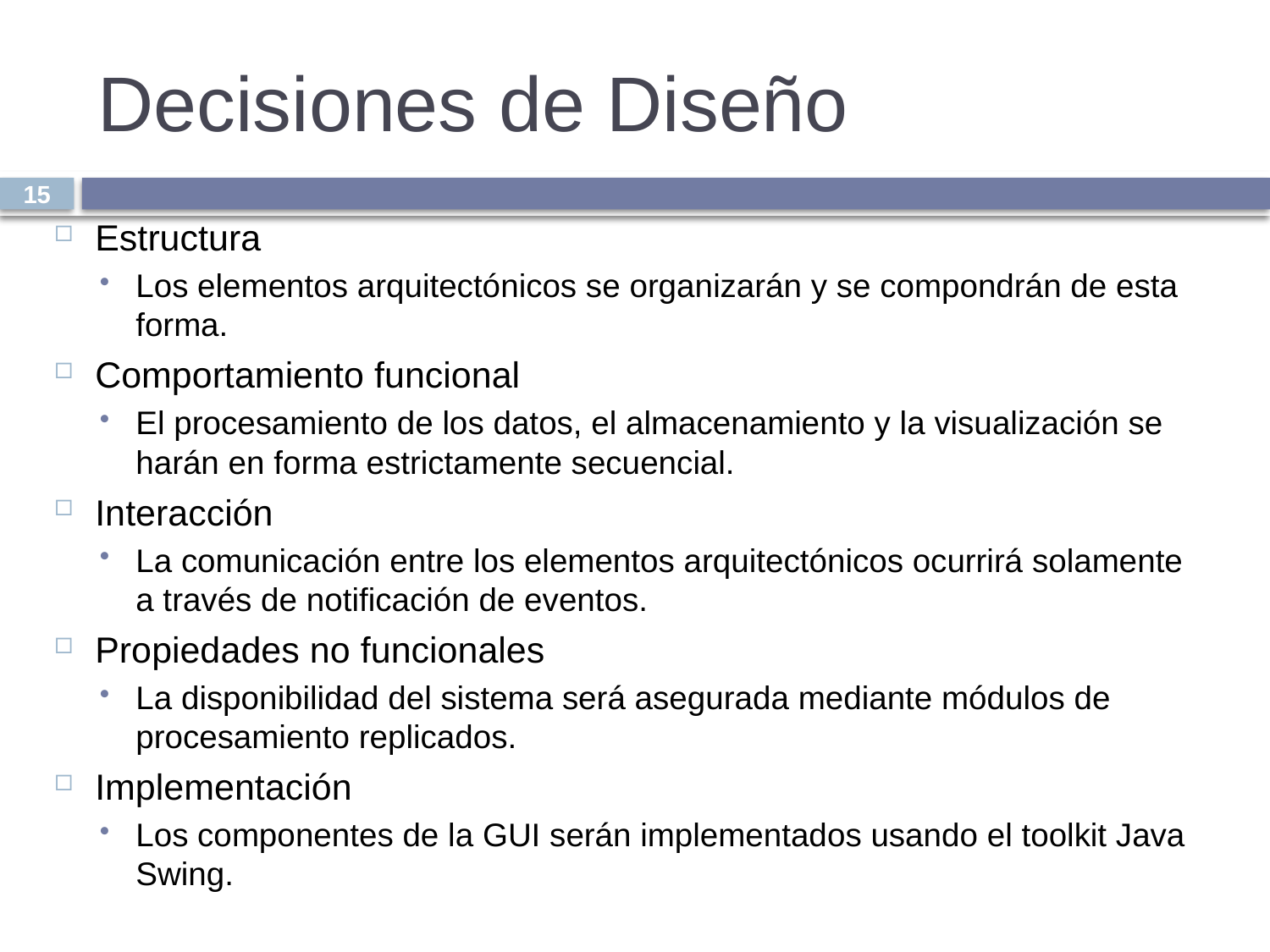

# Decisiones de Diseño
15
Estructura
Los elementos arquitectónicos se organizarán y se compondrán de esta forma.
Comportamiento funcional
El procesamiento de los datos, el almacenamiento y la visualización se harán en forma estrictamente secuencial.
Interacción
La comunicación entre los elementos arquitectónicos ocurrirá solamente a través de notificación de eventos.
Propiedades no funcionales
La disponibilidad del sistema será asegurada mediante módulos de procesamiento replicados.
Implementación
Los componentes de la GUI serán implementados usando el toolkit Java Swing.